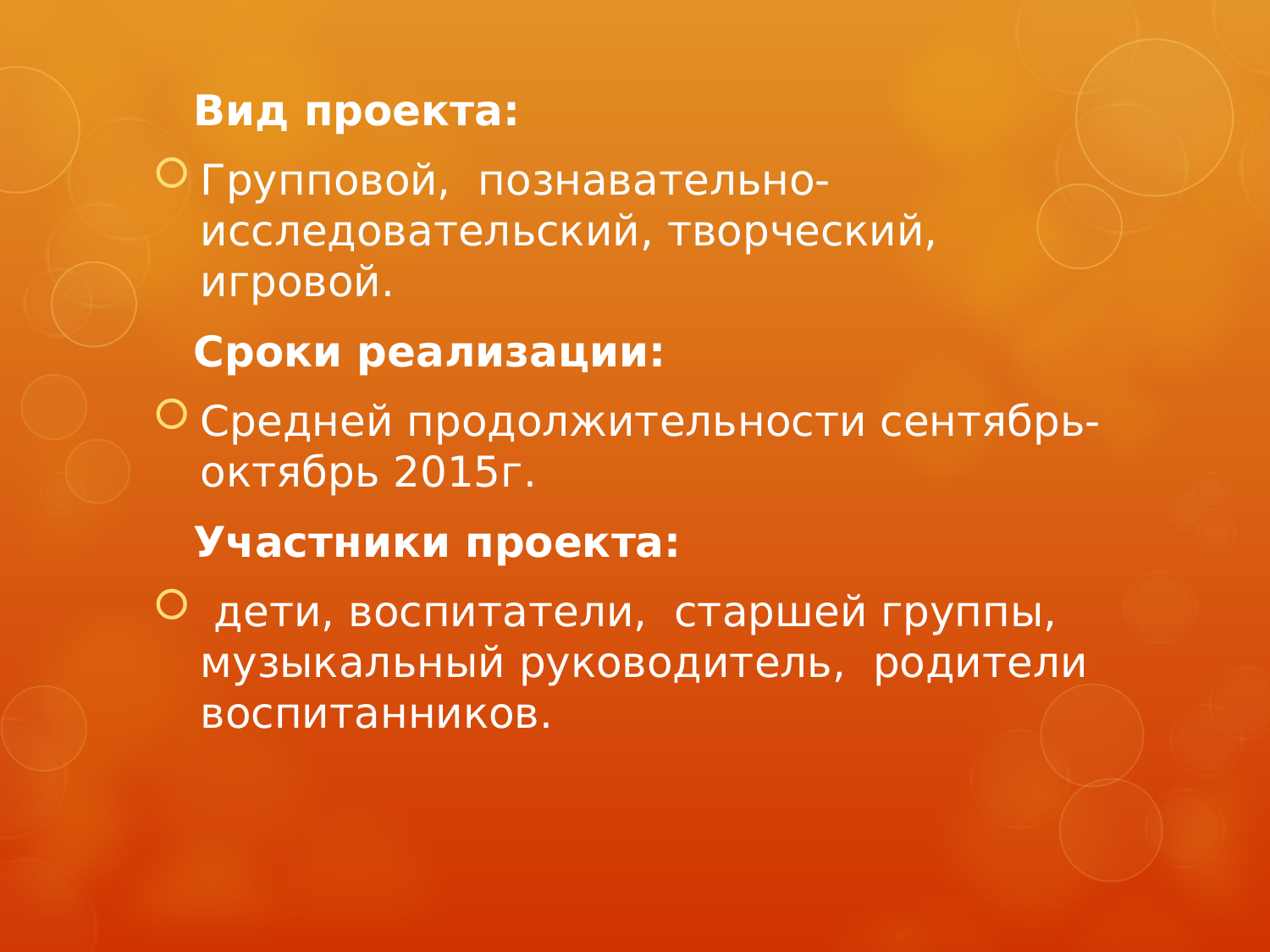

Вид проекта:
Групповой,  познавательно-исследовательский, творческий, игровой.
   Сроки реализации:
Средней продолжительности сентябрь-октябрь 2015г.
   Участники проекта:
 дети, воспитатели,  старшей группы, музыкальный руководитель,  родители воспитанников.